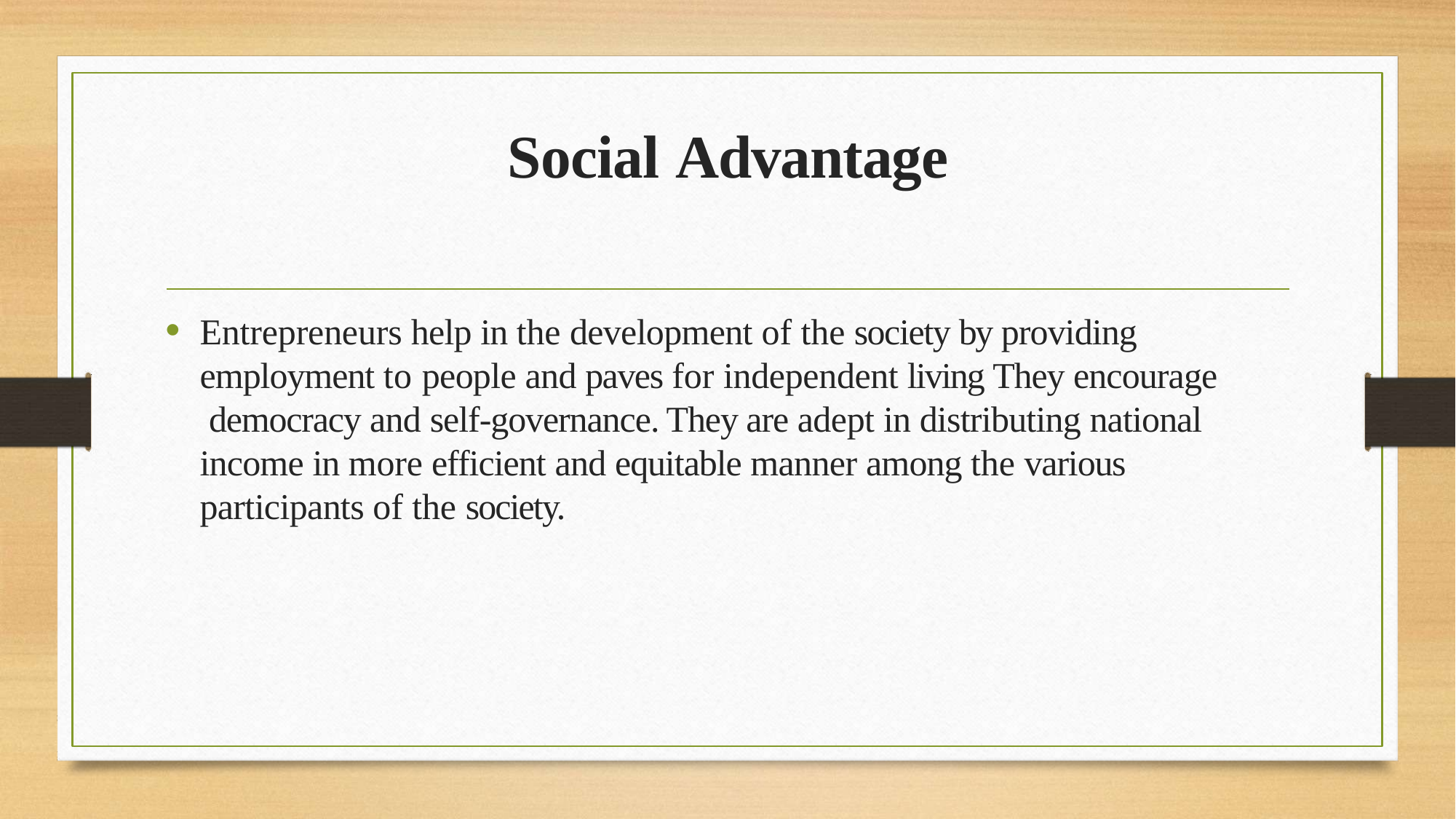

# Social Advantage
Entrepreneurs help in the development of the society by providing  employment to people and paves for independent living They encourage  democracy and self-governance. They are adept in distributing national  income in more efficient and equitable manner among the various  participants of the society.